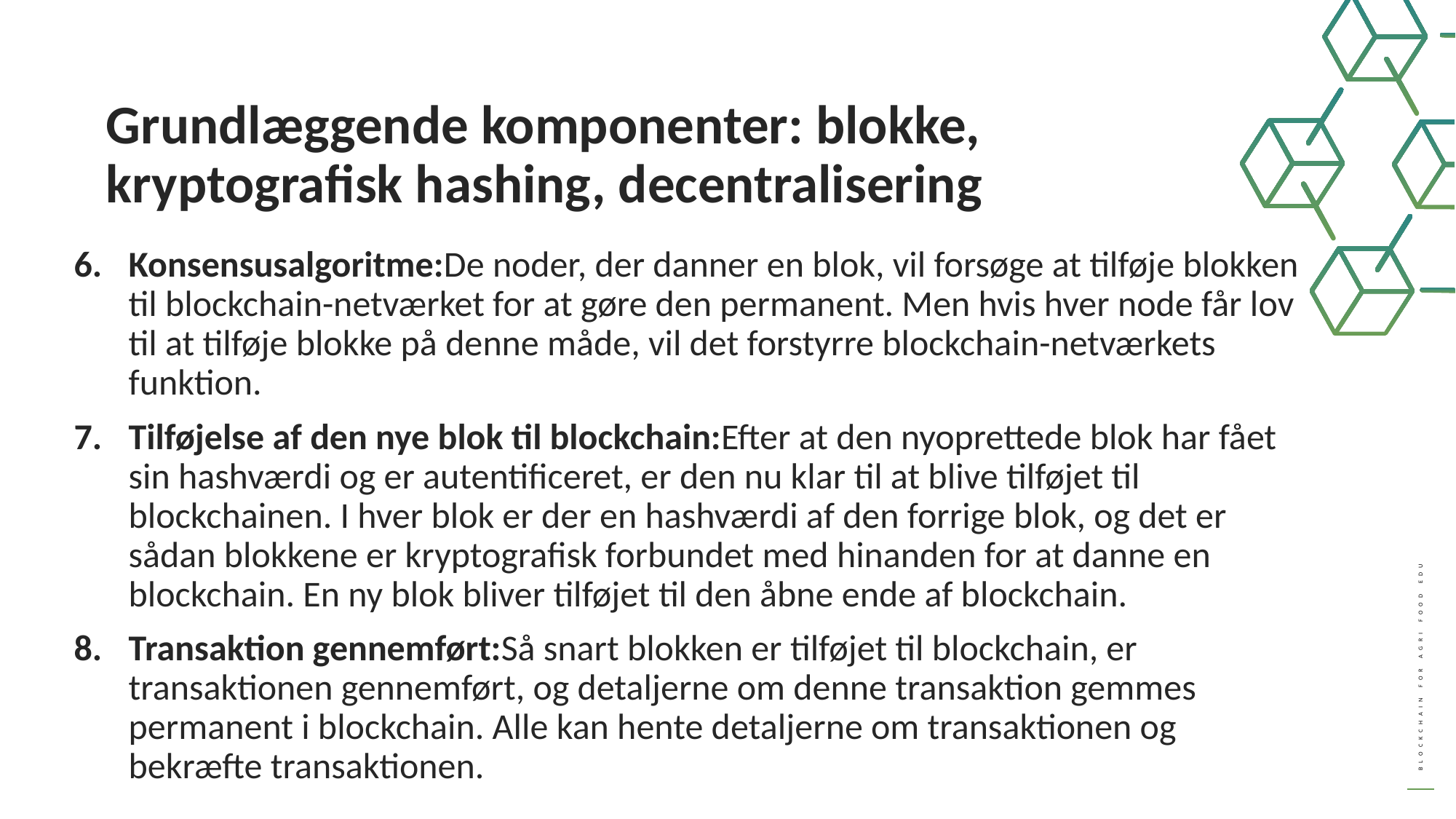

Grundlæggende komponenter: blokke, kryptografisk hashing, decentralisering
Konsensusalgoritme:De noder, der danner en blok, vil forsøge at tilføje blokken til blockchain-netværket for at gøre den permanent. Men hvis hver node får lov til at tilføje blokke på denne måde, vil det forstyrre blockchain-netværkets funktion.
Tilføjelse af den nye blok til blockchain:Efter at den nyoprettede blok har fået sin hashværdi og er autentificeret, er den nu klar til at blive tilføjet til blockchainen. I hver blok er der en hashværdi af den forrige blok, og det er sådan blokkene er kryptografisk forbundet med hinanden for at danne en blockchain. En ny blok bliver tilføjet til den åbne ende af blockchain.
Transaktion gennemført:Så snart blokken er tilføjet til blockchain, er transaktionen gennemført, og detaljerne om denne transaktion gemmes permanent i blockchain. Alle kan hente detaljerne om transaktionen og bekræfte transaktionen.